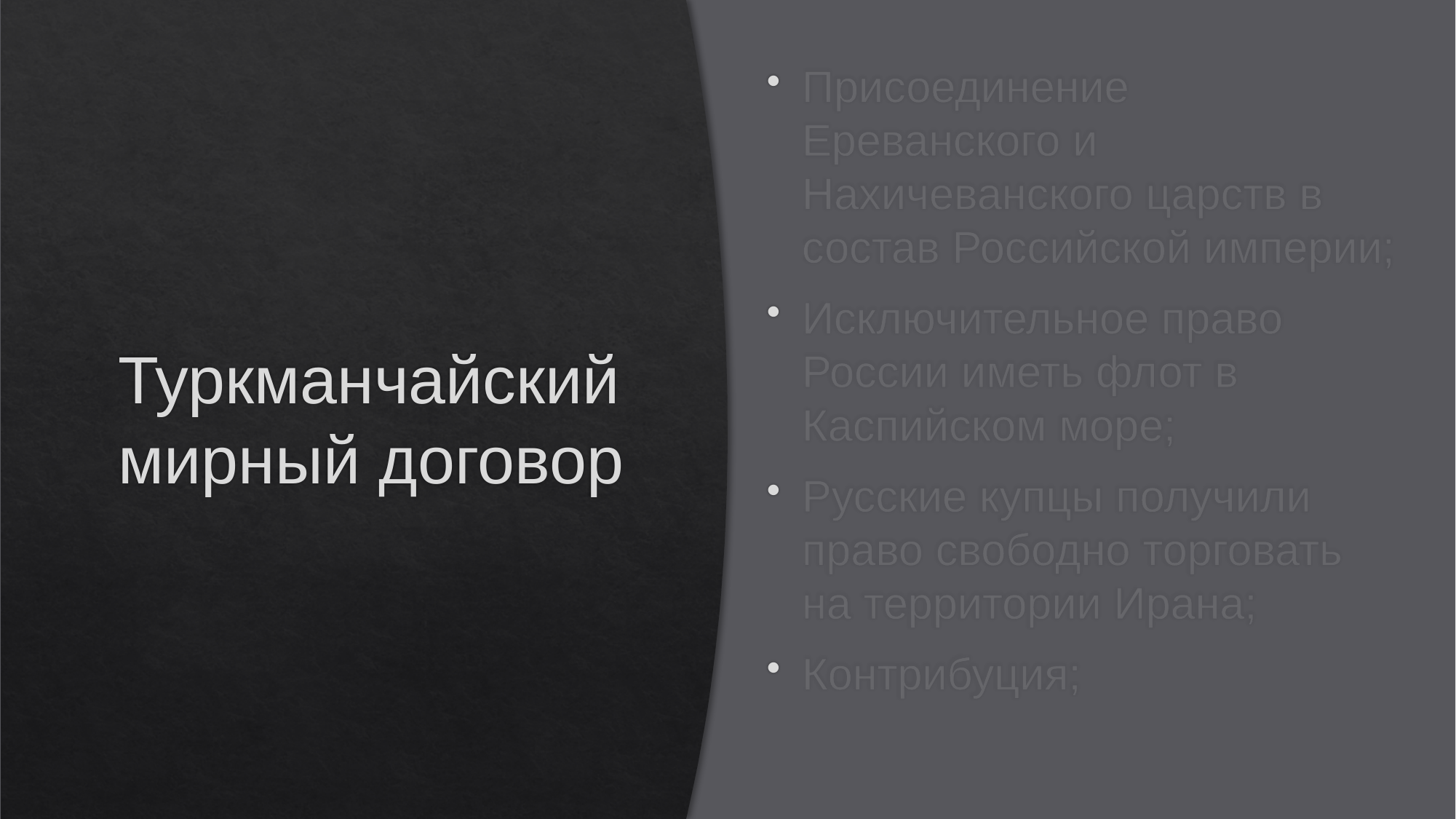

Присоединение Ереванского и Нахичеванского царств в состав Российской империи;
Исключительное право России иметь флот в Каспийском море;
Русские купцы получили право свободно торговать на территории Ирана;
Контрибуция;

# Туркманчайский мирный договор